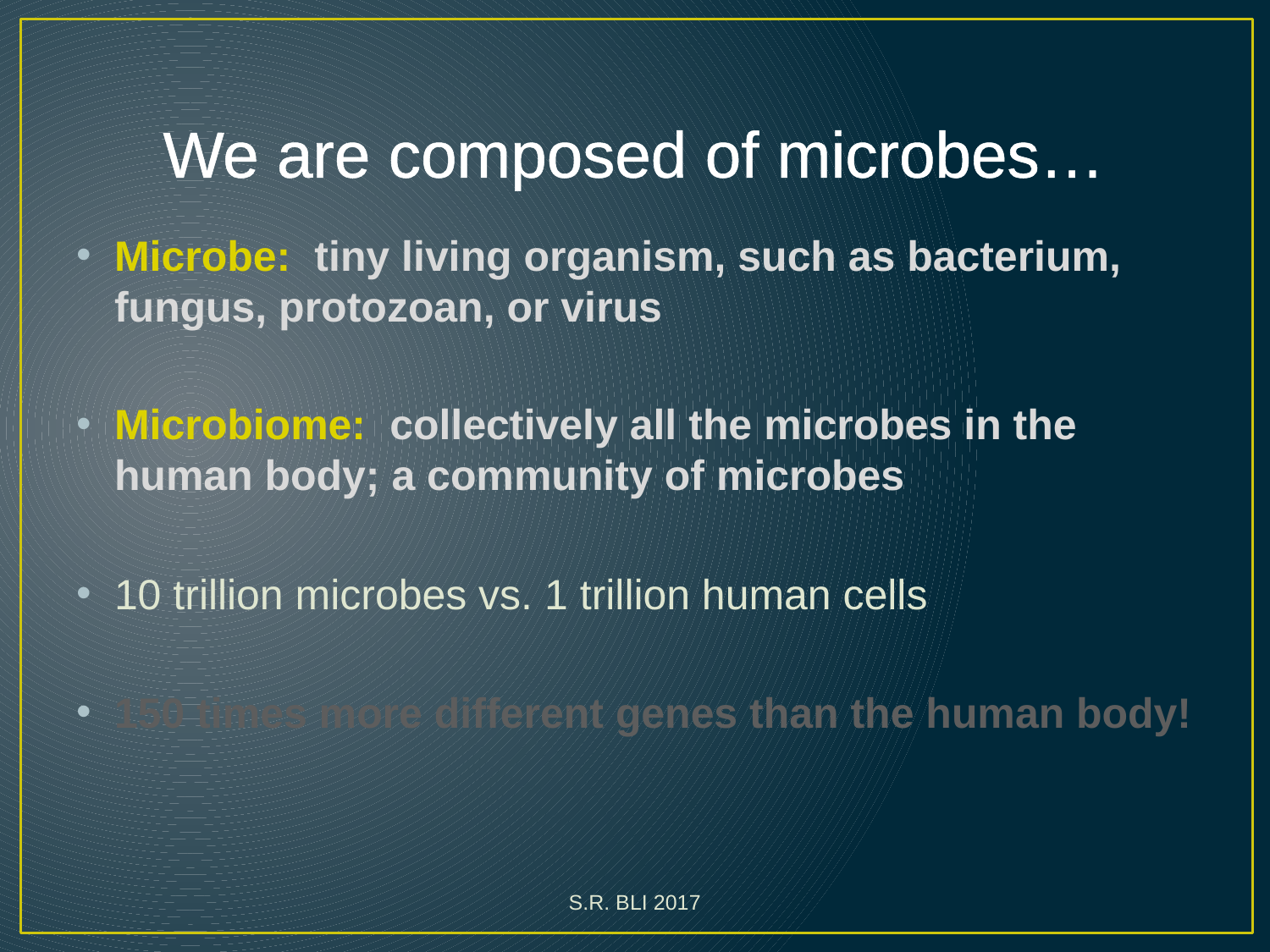

# We are composed of microbes…
Microbe:  tiny living organism, such as bacterium, fungus, protozoan, or virus

Microbiome:  collectively all the microbes in the human body; a community of microbes

10 trillion microbes vs. 1 trillion human cells

150 times more different genes than the human body!

S.R. BLI 2017